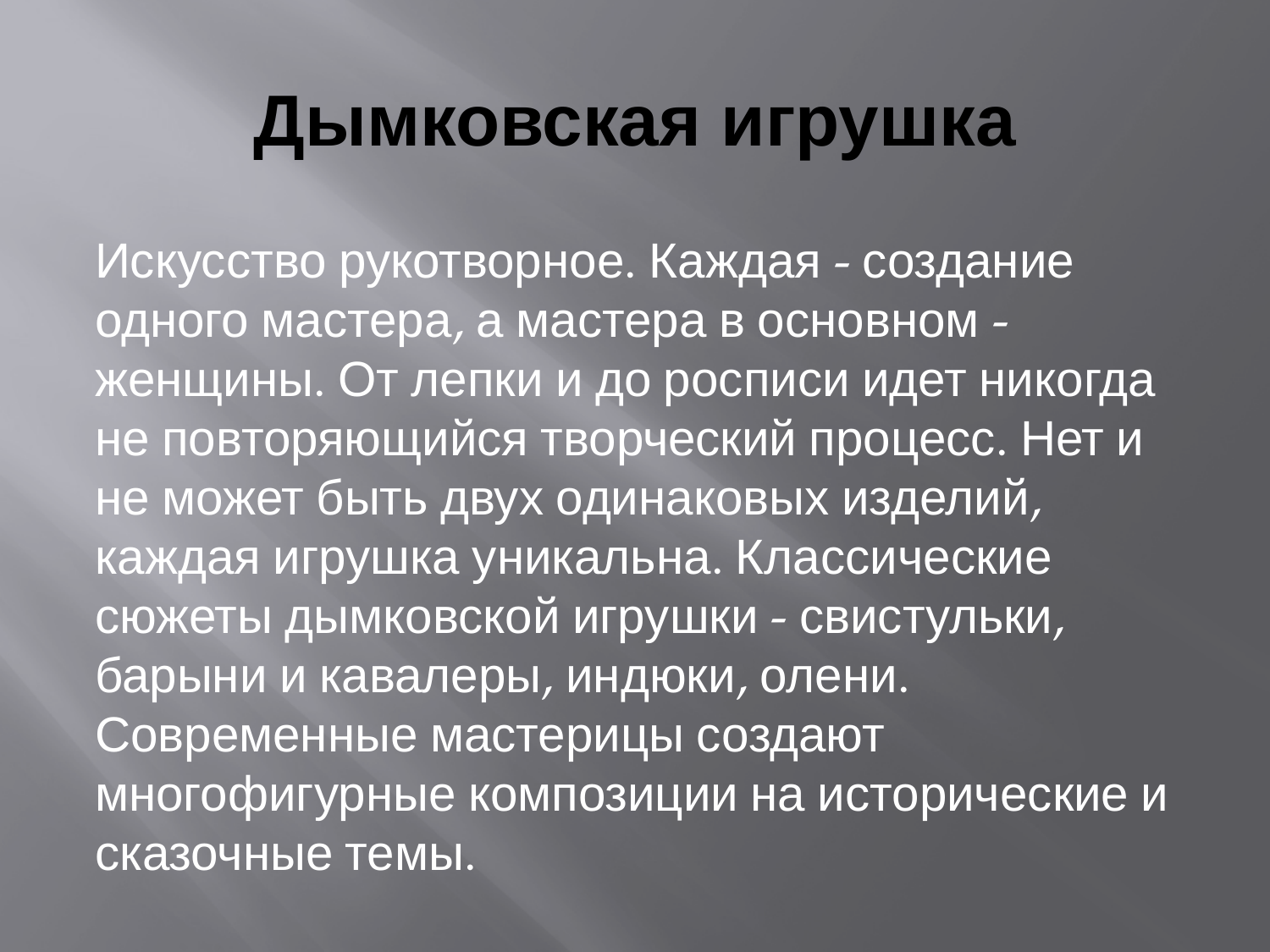

# Дымковская игрушка
Искусство рукотворное. Каждая - создание одного мастера, а мастера в основном - женщины. От лепки и до росписи идет никогда не повторяющийся творческий процесс. Нет и не может быть двух одинаковых изделий, каждая игрушка уникальна. Классические сюжеты дымковской игрушки - свистульки, барыни и кавалеры, индюки, олени. Современные мастерицы создают многофигурные композиции на исторические и сказочные темы.